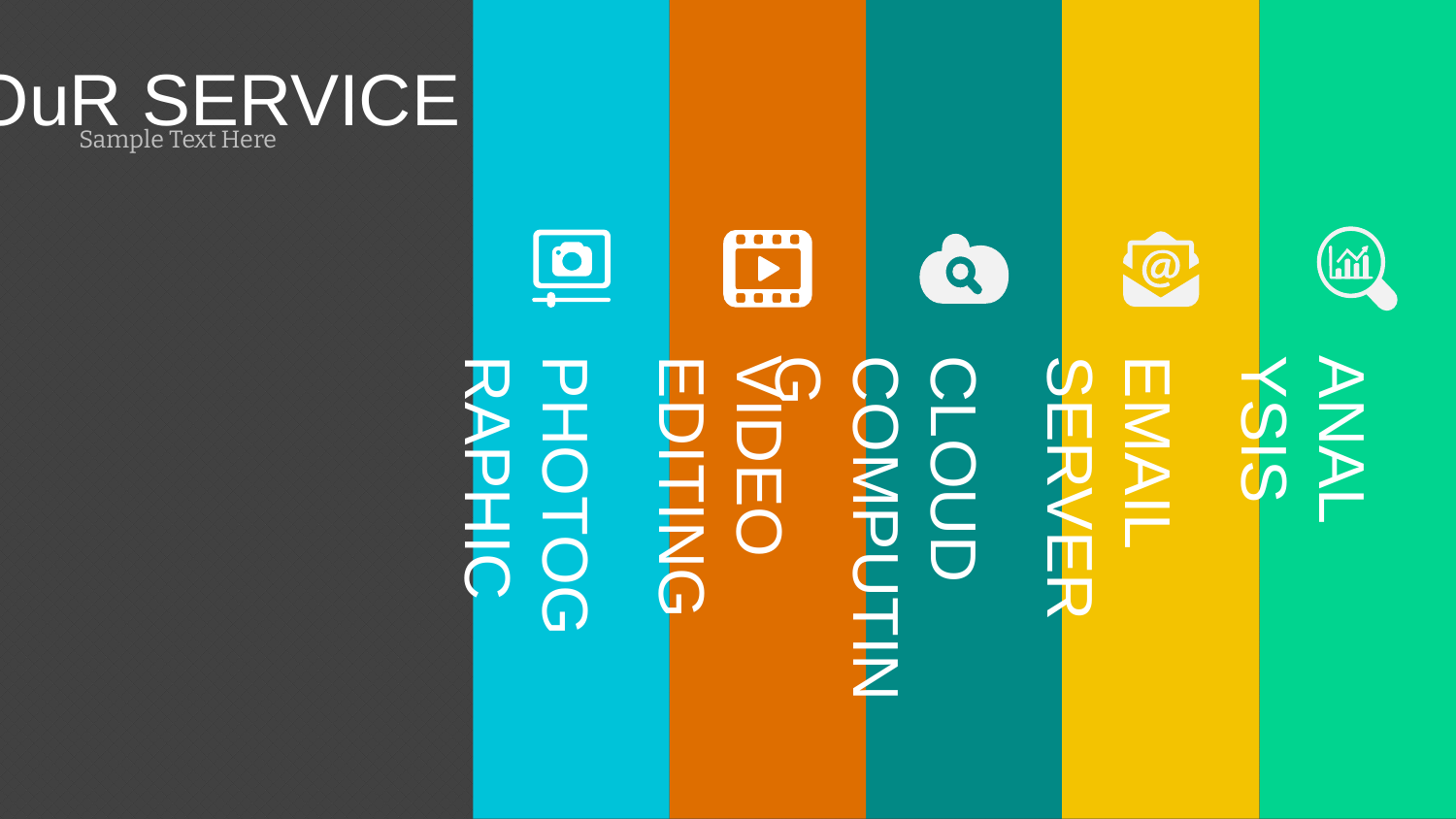

OuR SERVICE
Sample Text Here

ANALYSIS
PHOTOGRAPHIC
VIDEO EDITING
EMAIL SERVER
CLOUD COMPUTING